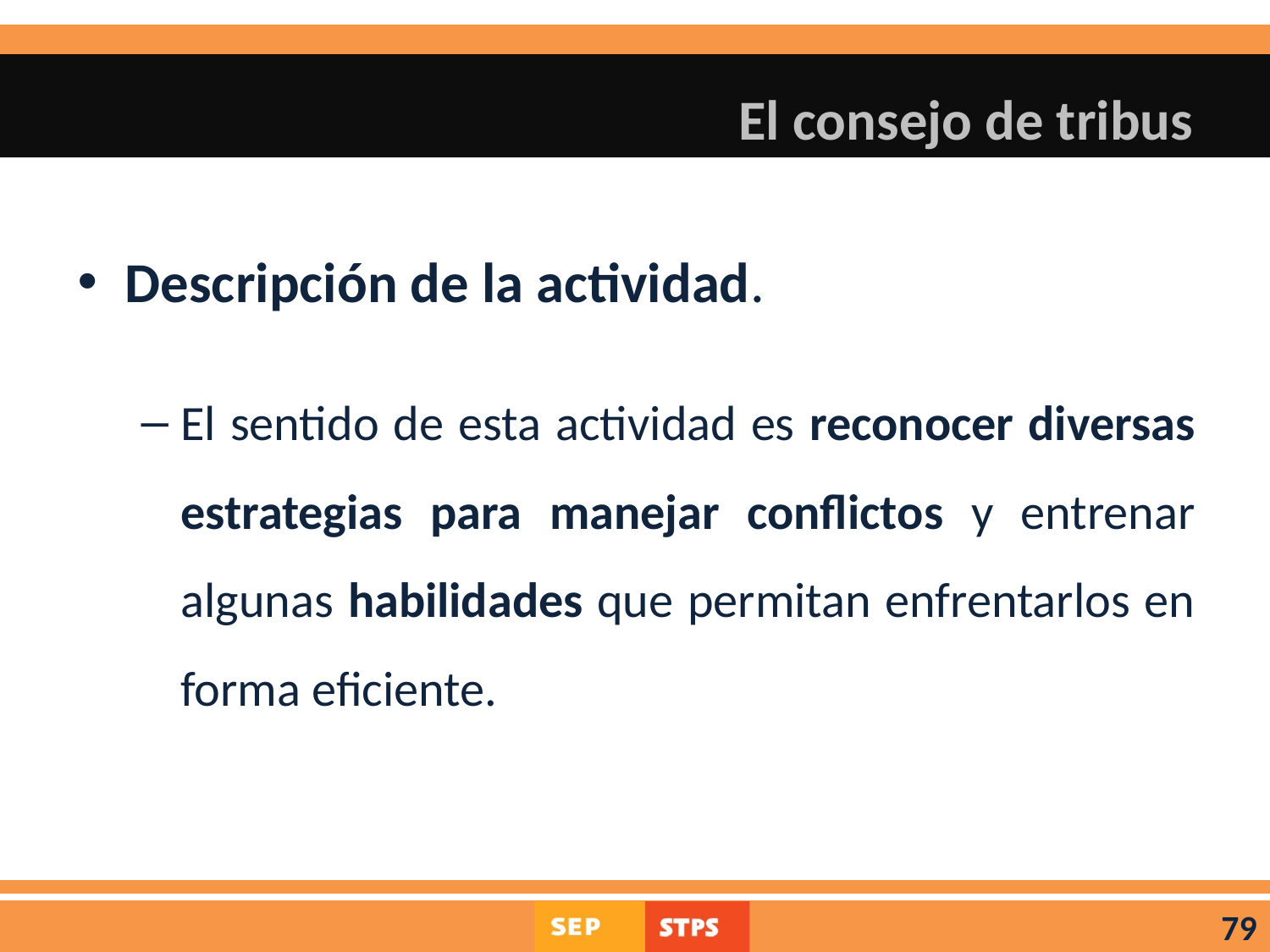

# El consejo de tribus
Descripción de la actividad.

El sentido de esta actividad es reconocer diversas estrategias para manejar conflictos y entrenar algunas habilidades que permitan enfrentarlos en forma eficiente.
79